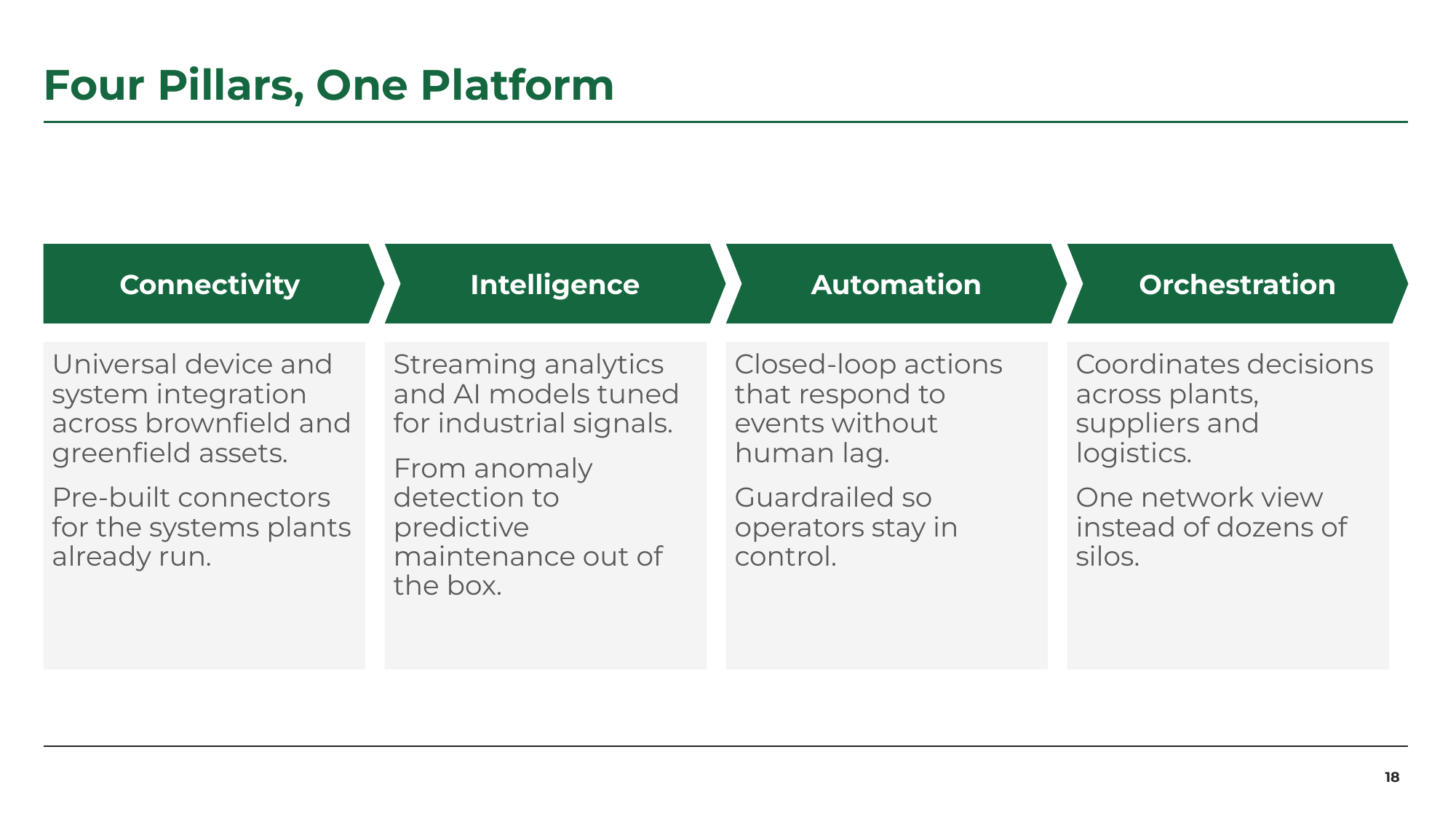

# Four Pillars, One Platform
Intelligence
Automation
Orchestration
Connectivity
Universal device and system integration across brownfield and greenfield assets.
Pre-built connectors for the systems plants already run.
Streaming analytics and AI models tuned for industrial signals.
From anomaly detection to predictive maintenance out of the box.
Closed-loop actions that respond to events without human lag.
Guardrailed so operators stay in control.
Coordinates decisions across plants, suppliers and logistics.
One network view instead of dozens of silos.
18